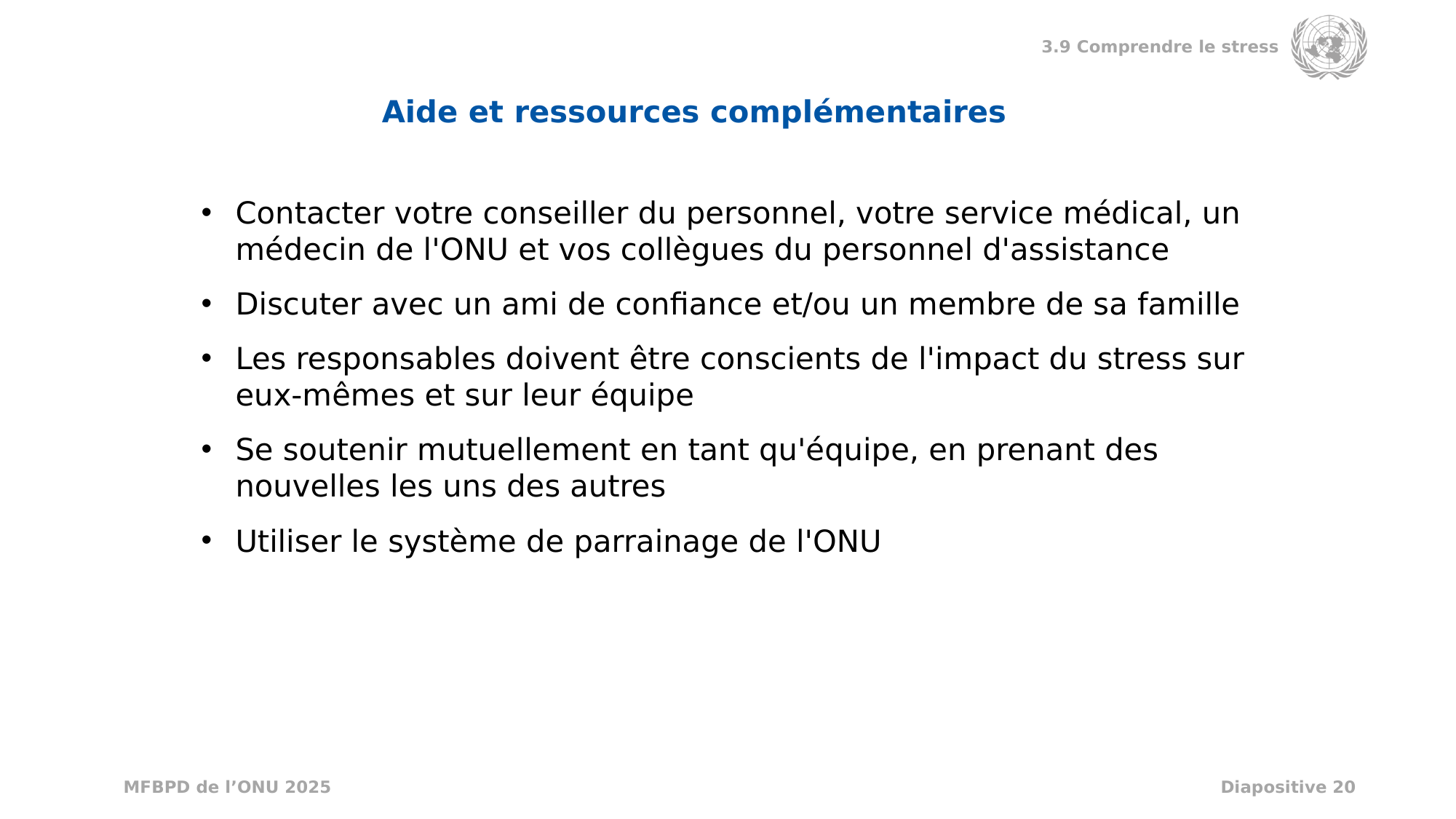

Aide et ressources complémentaires
Contacter votre conseiller du personnel, votre service médical, un médecin de l'ONU et vos collègues du personnel d'assistance
Discuter avec un ami de confiance et/ou un membre de sa famille
Les responsables doivent être conscients de l'impact du stress sur eux-mêmes et sur leur équipe
Se soutenir mutuellement en tant qu'équipe, en prenant des nouvelles les uns des autres
Utiliser le système de parrainage de l'ONU